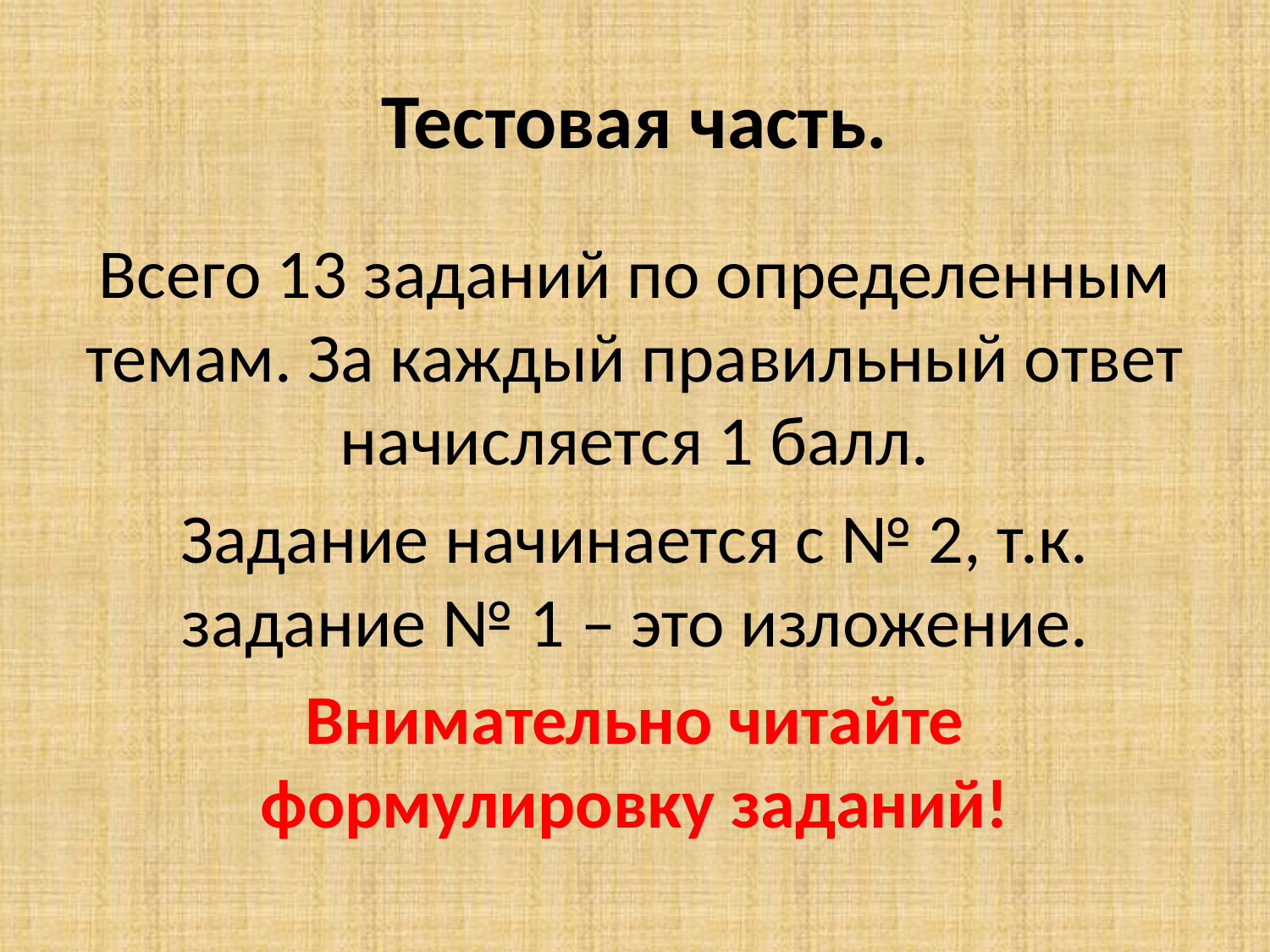

# Тестовая часть.
Всего 13 заданий по определенным темам. За каждый правильный ответ начисляется 1 балл.
Задание начинается с № 2, т.к. задание № 1 – это изложение.
Внимательно читайте формулировку заданий!